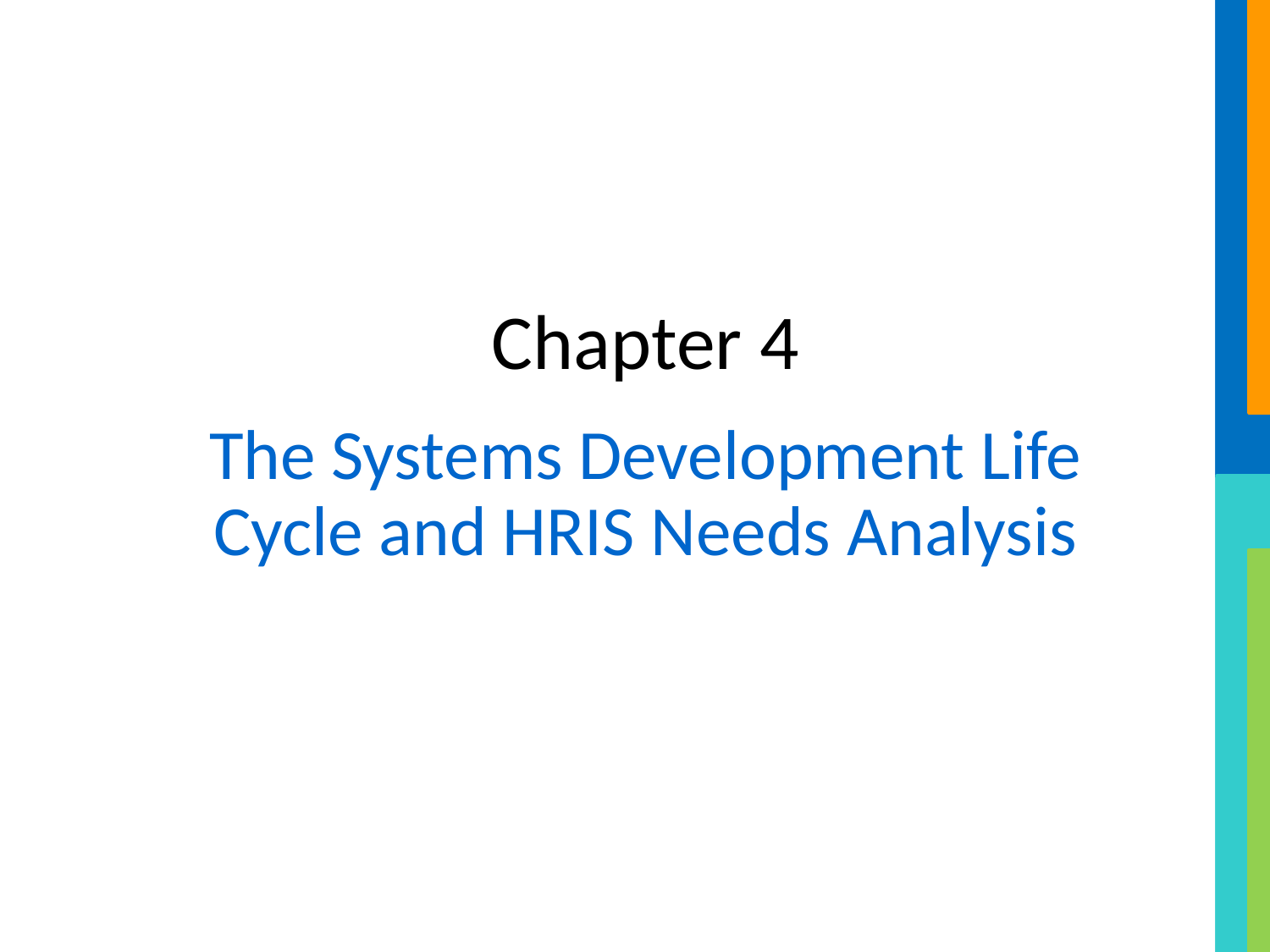

# Chapter 4
The Systems Development Life Cycle and HRIS Needs Analysis